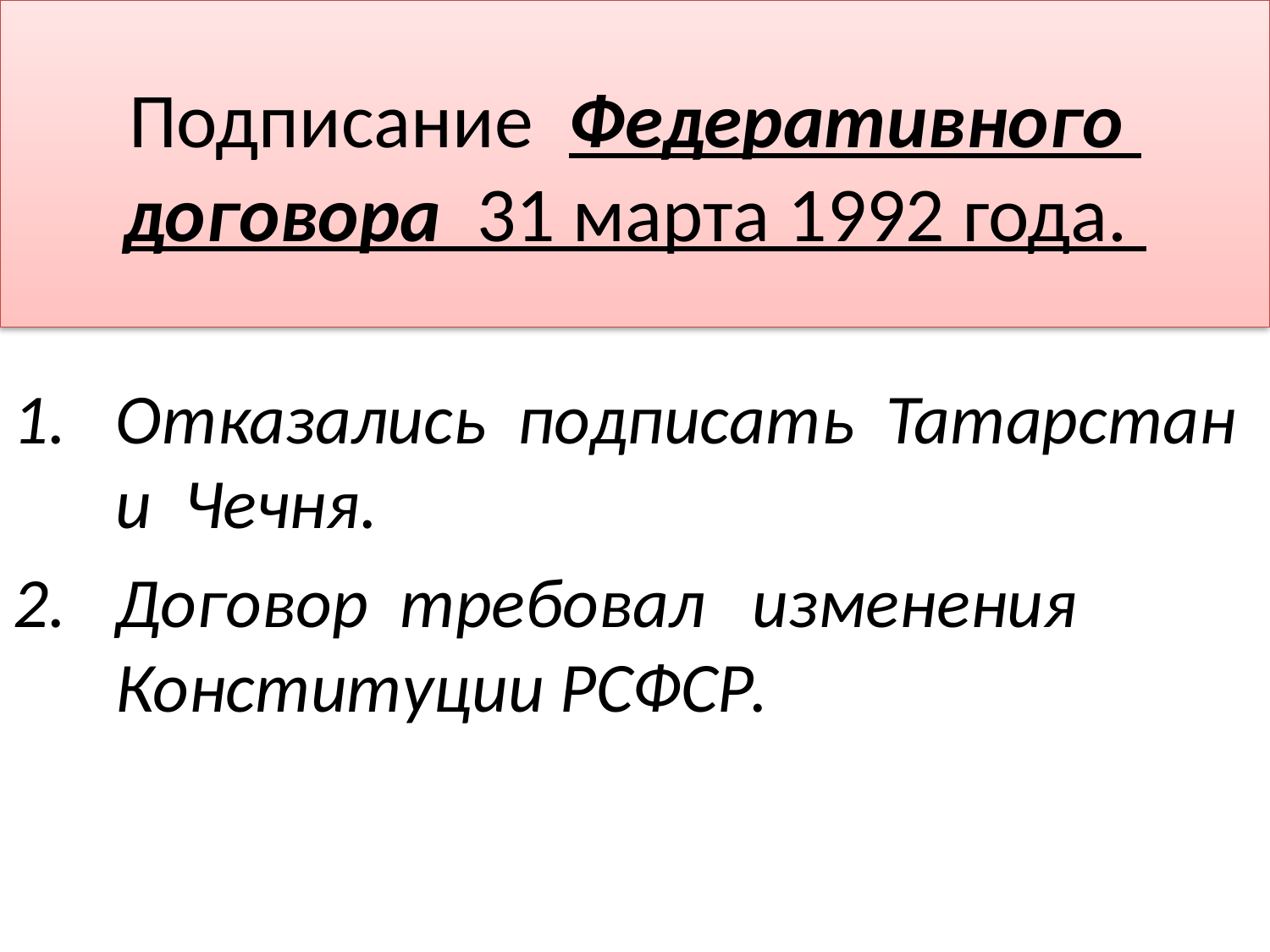

# Подписание  Федеративного  договора  31 марта 1992 года.
Отказались  подписать  Татарстан и  Чечня.
Договор  требовал   изменения Конституции РСФСР.